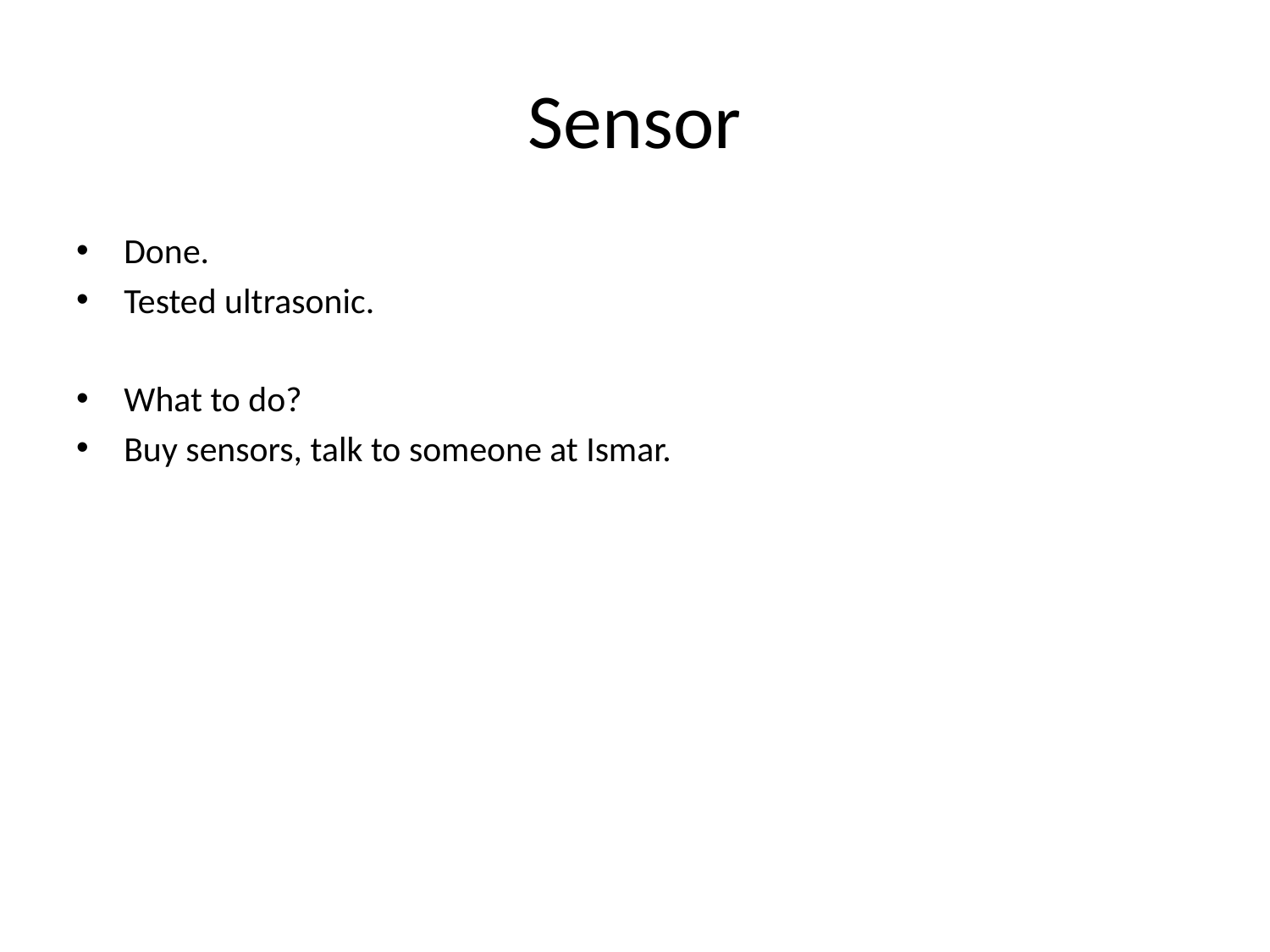

# Sensor
Done.
Tested ultrasonic.

What to do?
Buy sensors, talk to someone at Ismar.